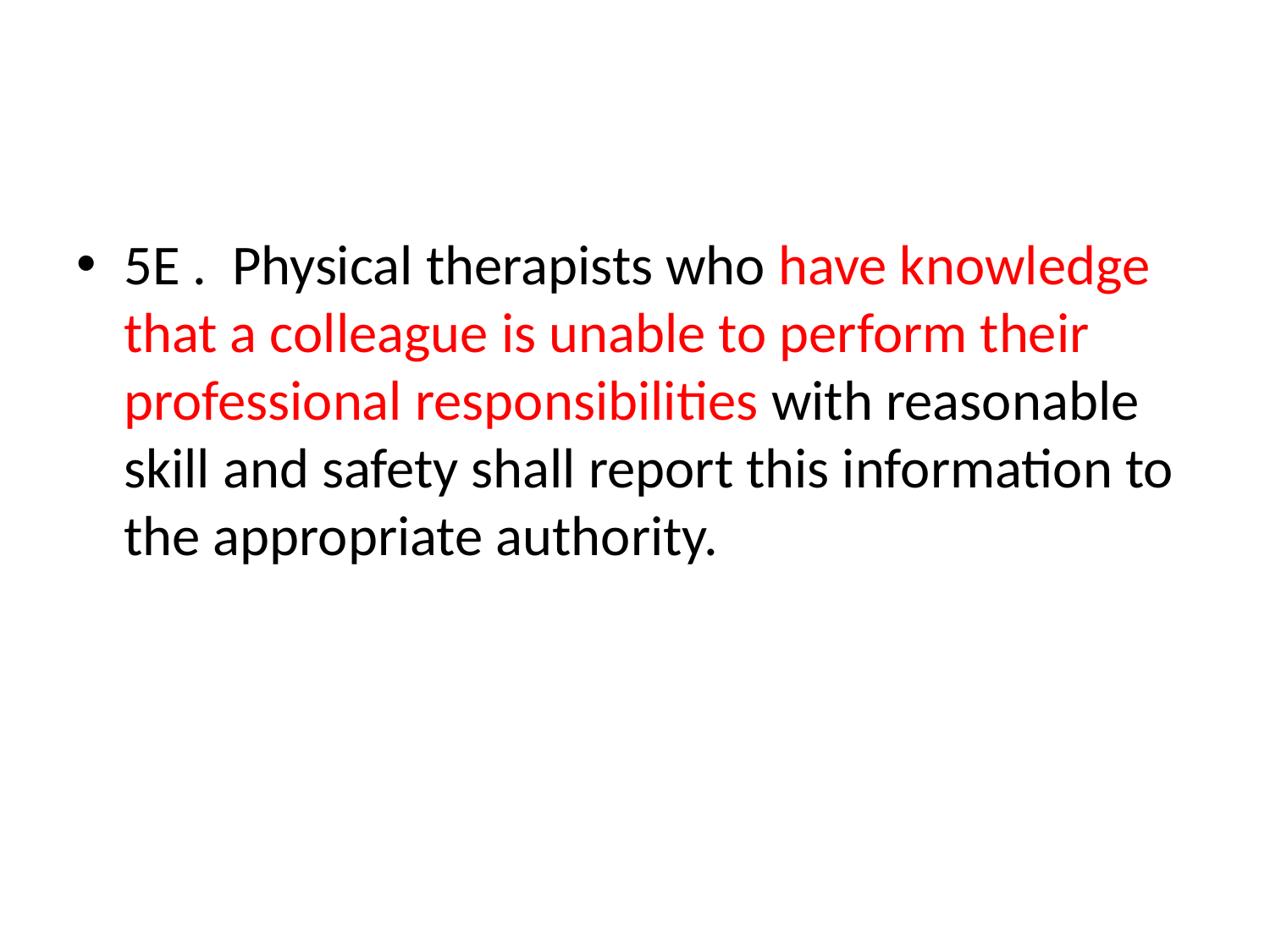

#
5E .  Physical therapists who have knowledge that a colleague is unable to perform their professional responsibilities with reasonable skill and safety shall report this information to the appropriate authority.